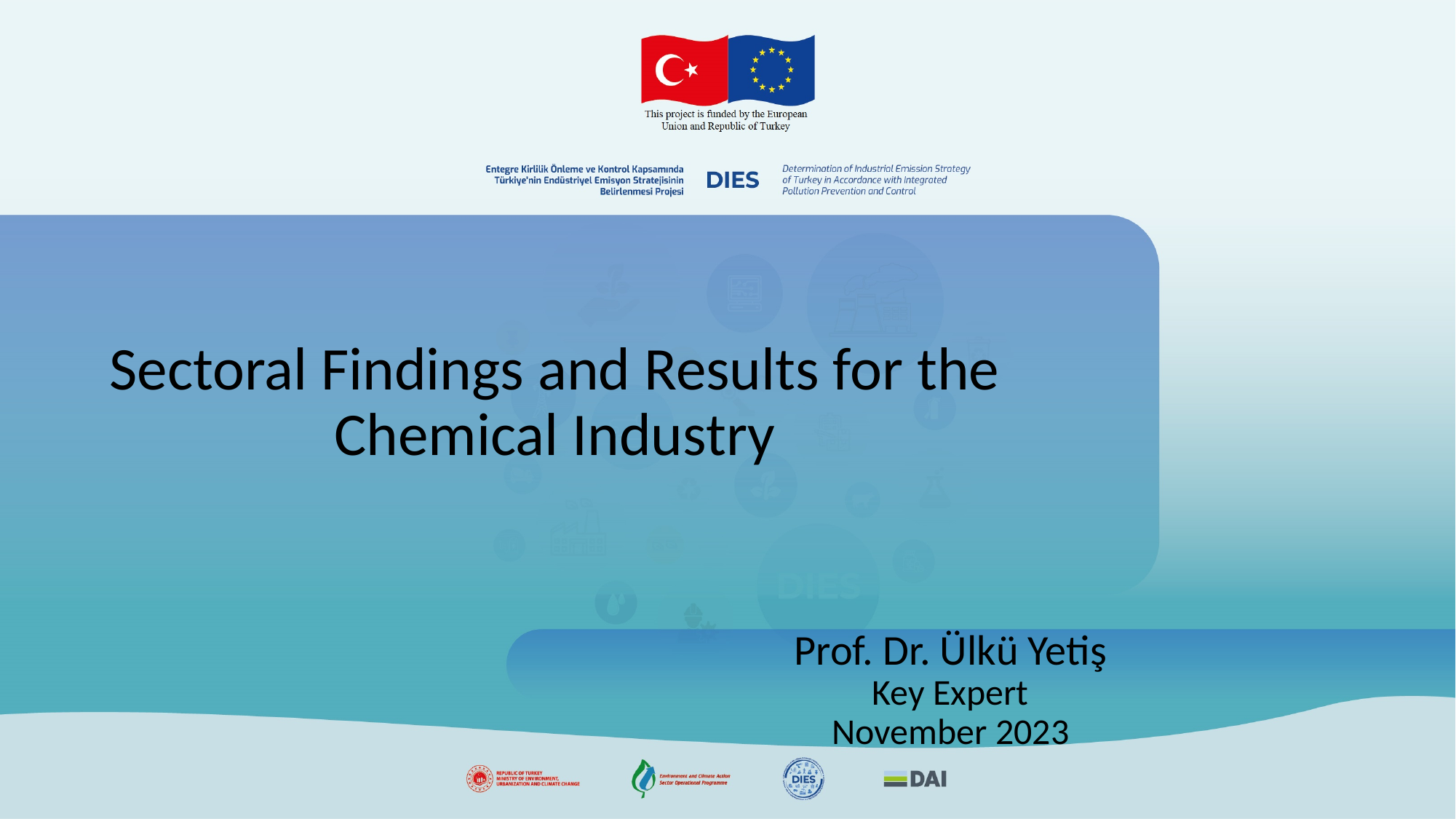

Sectoral Findings and Results for the Chemical Industry
# Prof. Dr. Ülkü Yetiş Key Expert November 2023